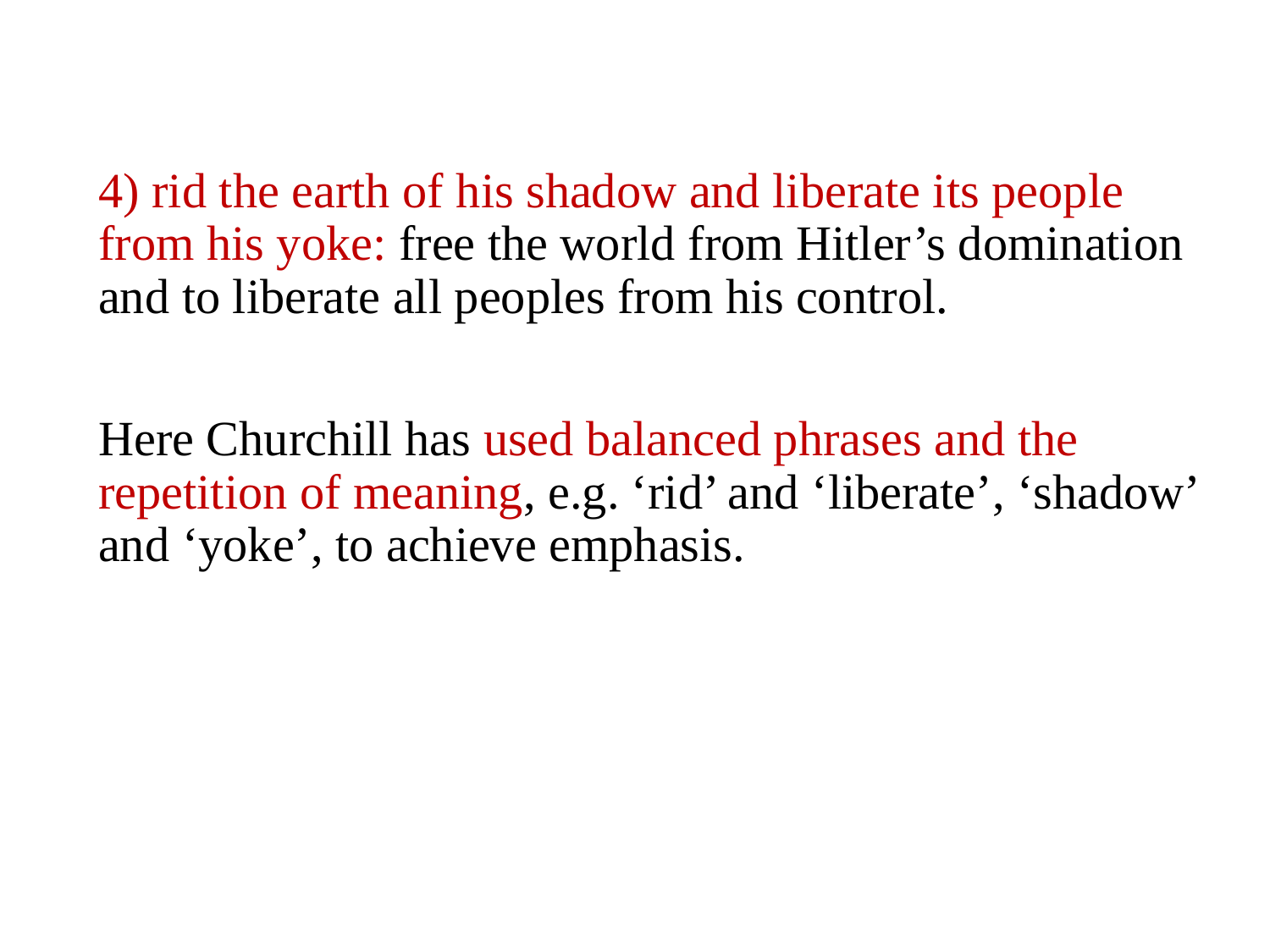

4) rid the earth of his shadow and liberate its people from his yoke: free the world from Hitler’s domination and to liberate all peoples from his control.

Here Churchill has used balanced phrases and the repetition of meaning, e.g. ‘rid’ and ‘liberate’, ‘shadow’ and ‘yoke’, to achieve emphasis.